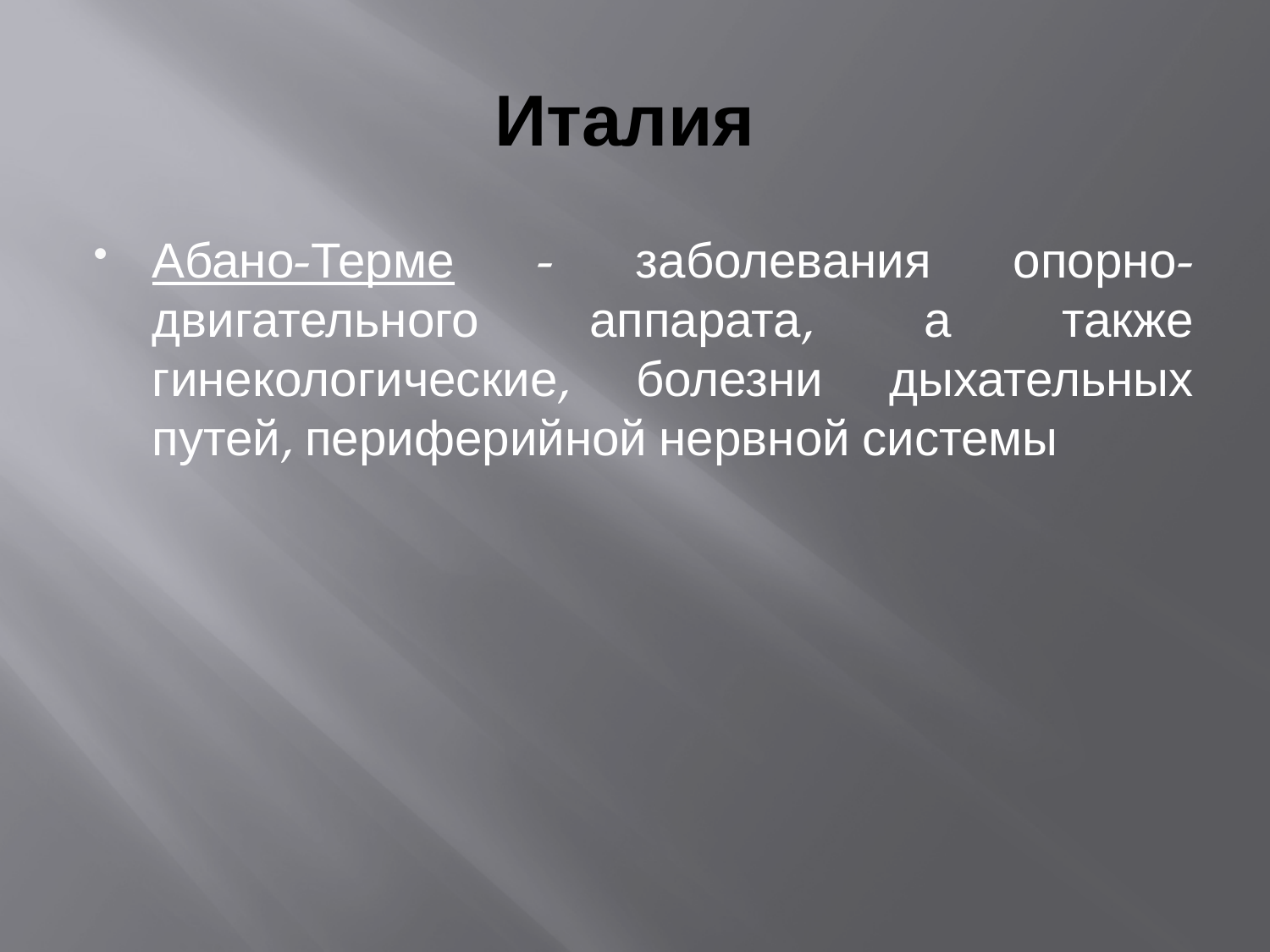

# Италия
Абано-Терме - заболевания опорно-двигательного аппарата, а также гинекологические, болезни дыхательных путей, периферийной нервной системы